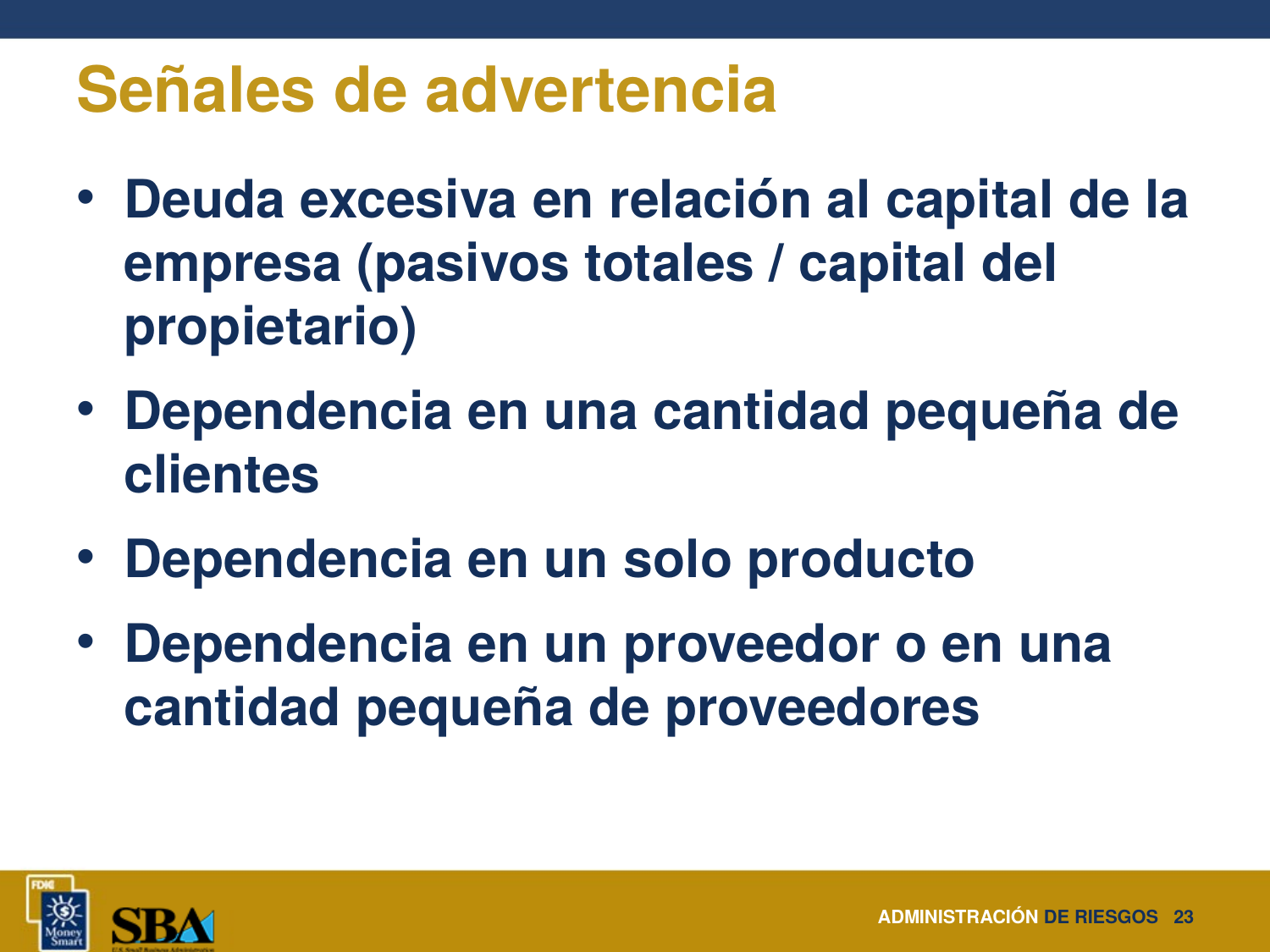

# Señales de advertencia
Deuda excesiva en relación al capital de la empresa (pasivos totales / capital del propietario)
Dependencia en una cantidad pequeña de clientes
Dependencia en un solo producto
Dependencia en un proveedor o en una cantidad pequeña de proveedores